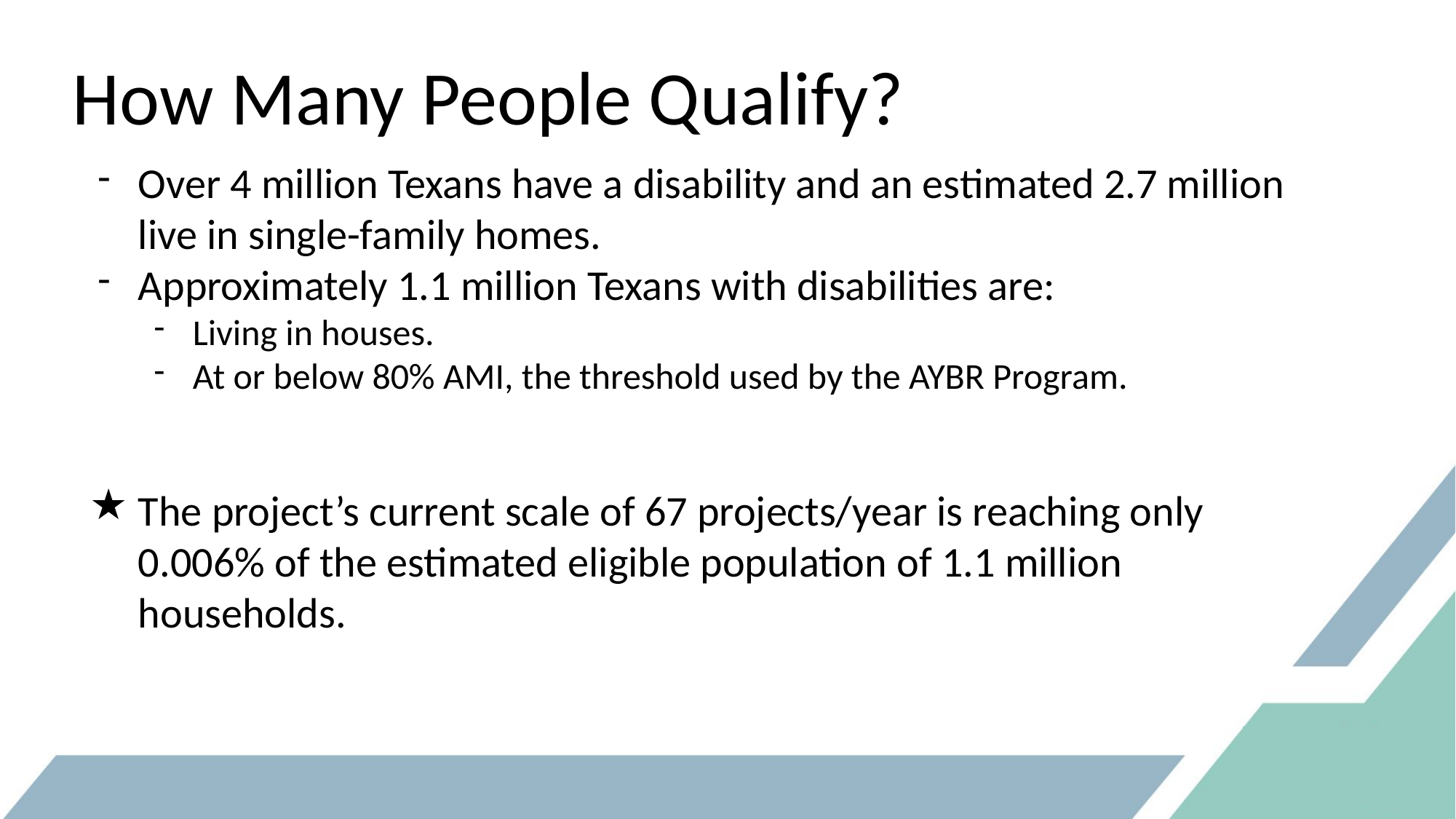

# How Many People Qualify?
Over 4 million Texans have a disability and an estimated 2.7 million live in single-family homes.
Approximately 1.1 million Texans with disabilities are:
Living in houses.
At or below 80% AMI, the threshold used by the AYBR Program.

The project’s current scale of 67 projects/year is reaching only 0.006% of the estimated eligible population of 1.1 million households.